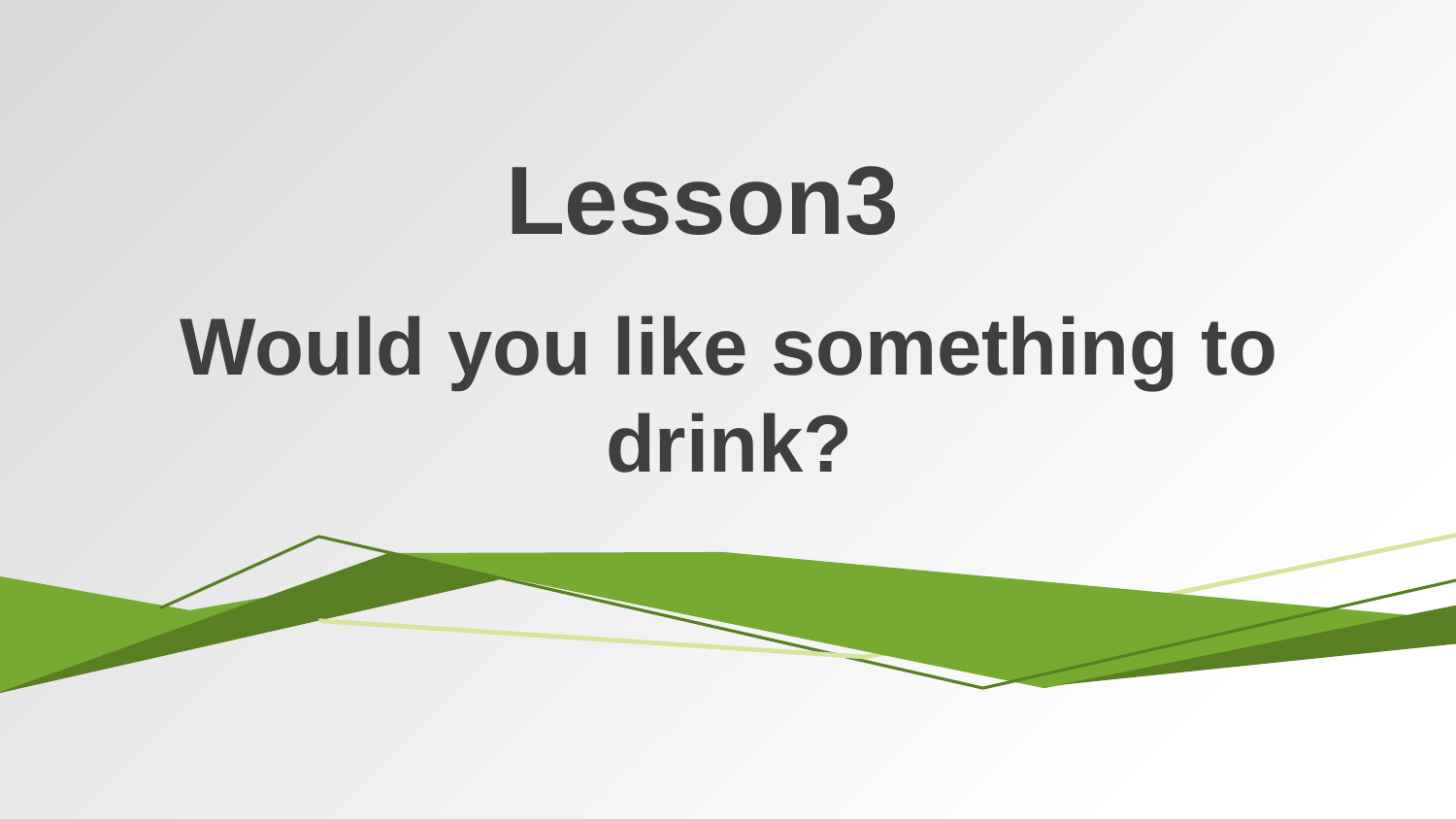

Lesson3
Would you like something to drink?